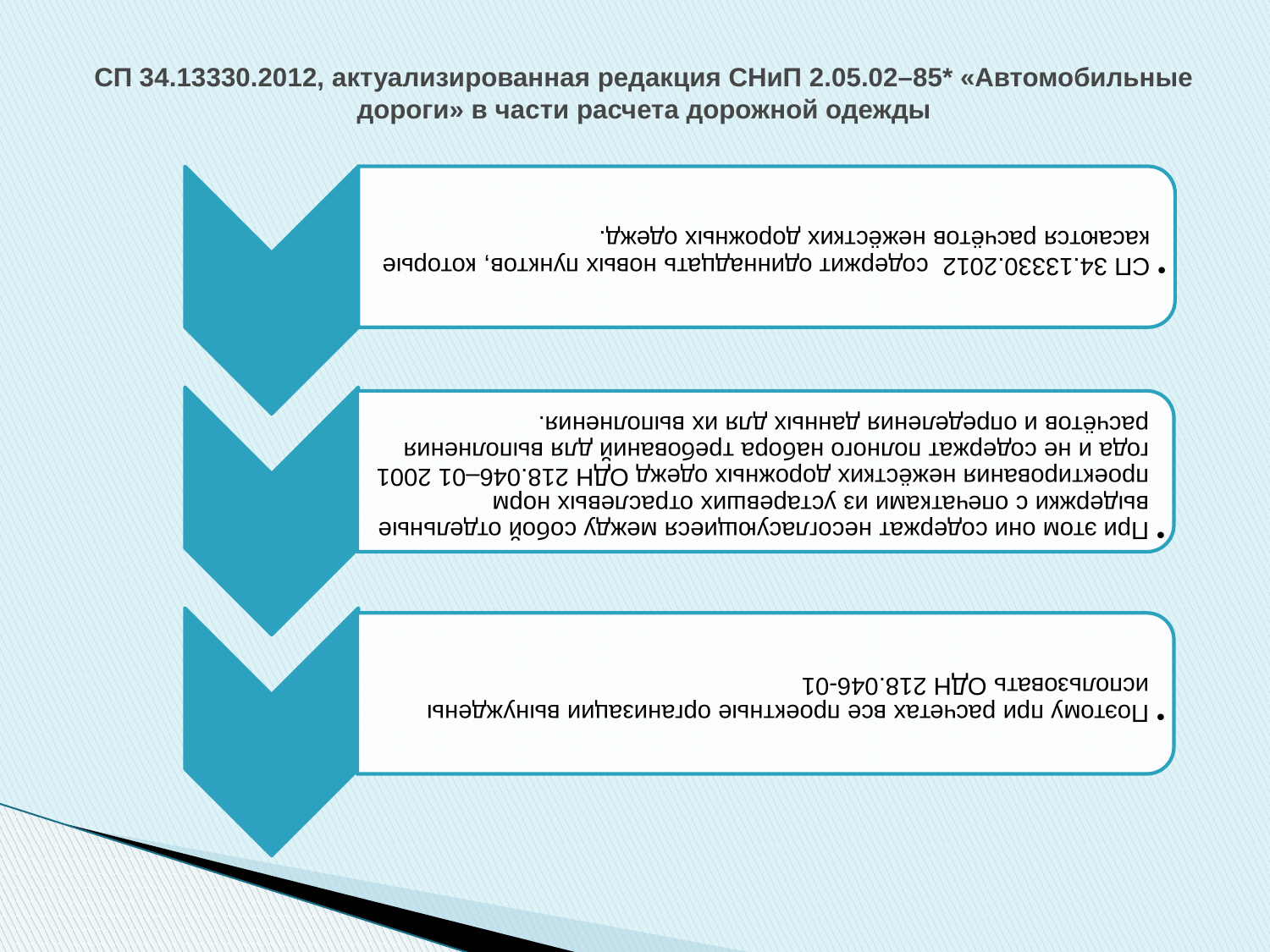

# СП 34.13330.2012, актуализированная редакция СНиП 2.05.02–85* «Автомобильные дороги» в части расчета дорожной одежды

СП 34.13330.2012  содержит одиннадцать новых пунктов, которые касаются расчётов нежёстких дорожных одежд.

При этом они содержат несогласующиеся между собой отдельные выдержки с опечатками из устаревших отраслевых норм проектирования нежёстких дорожных одежд ОДН 218.046–01 2001 года и не содержат полного набора требований для выполнения расчётов и определения данных для их выполнения.

Поэтому при расчетах все проектные организации вынуждены использовать ОДН 218.046-01